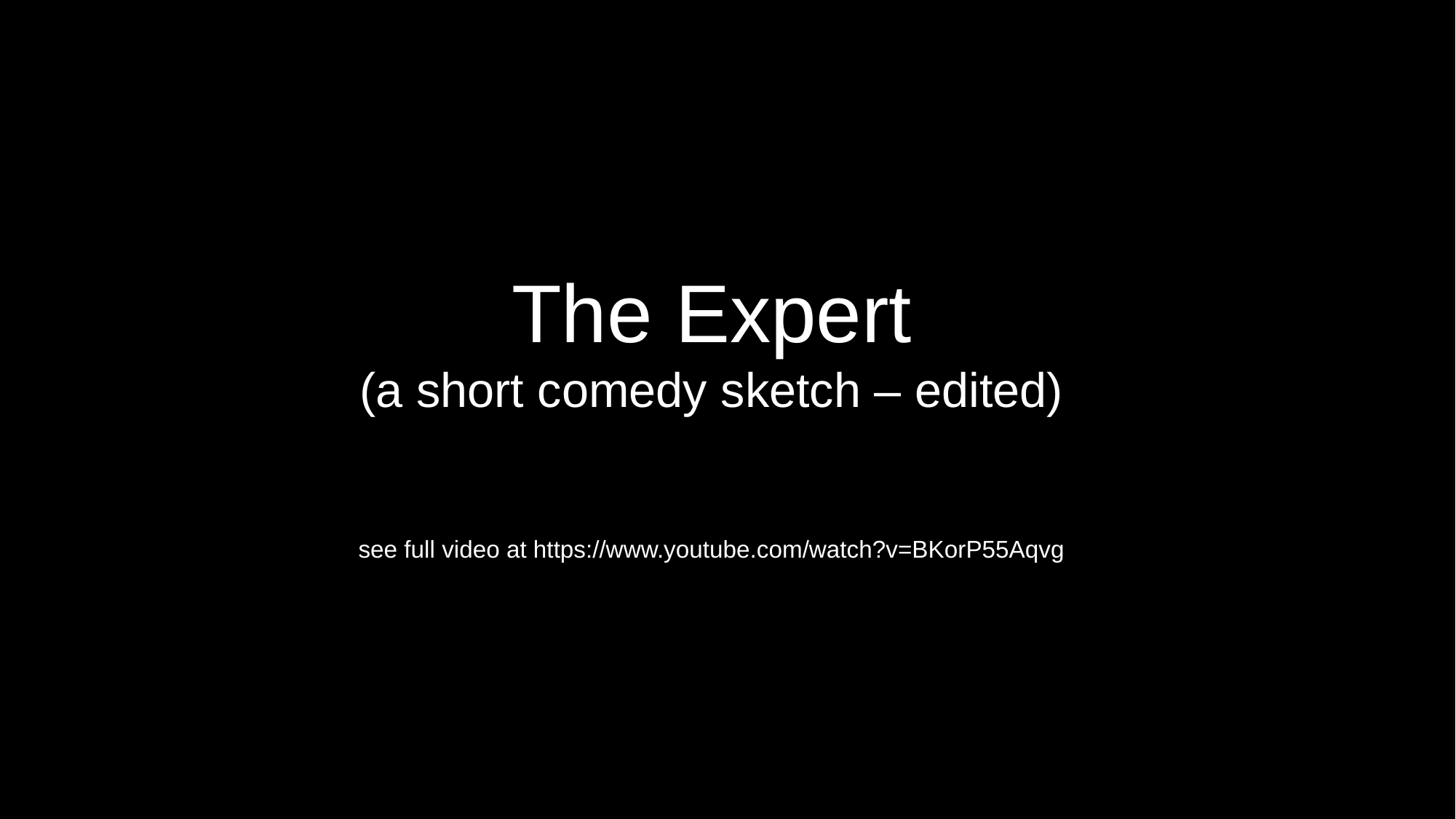

The Expert
(a short comedy sketch – edited)

see full video at https://www.youtube.com/watch?v=BKorP55Aqvg